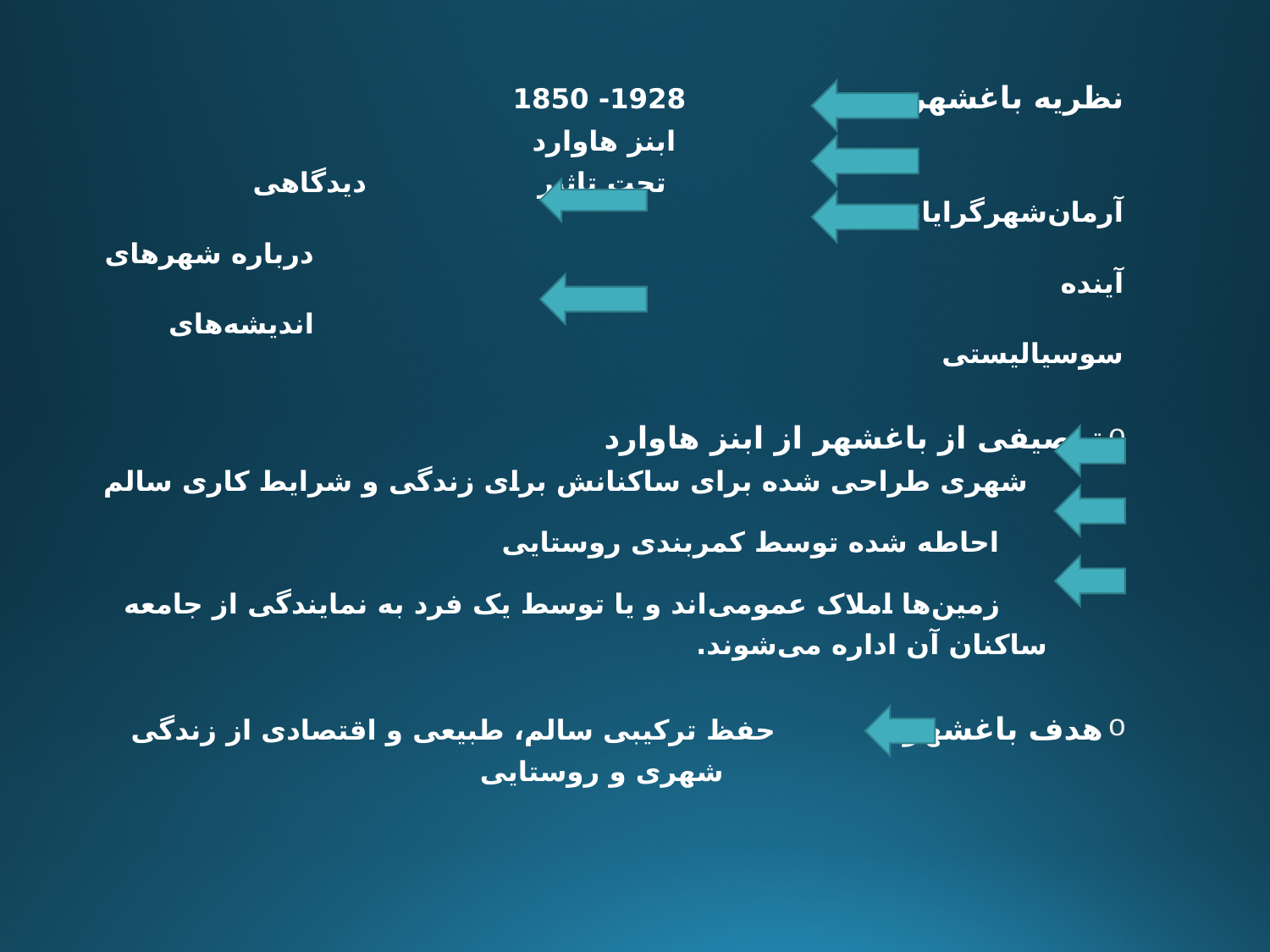

نظریه باغشهر                     1928- 1850
                                               ابنز هاوارد
                                                تحت تاثیر                  دید‌گاهی آرمان‌شهر‌گرایانه
                                                                                     درباره شهر‌های آینده
                                                                                     اندیشه‌های سوسیالیستی

توصیفی از باغشهر از ابنز هاوارد
           شهری طراحی شده برای ساکنانش برای زندگی و شرایط کاری سالم
             احاطه شده توسط کمربندی روستایی
             زمین‌ها املاک عمومی‌اند و یا توسط یک فرد به نمایندگی از جامعه
        ساکنان آن اداره می‌شوند.

هدف باغشهر            حفظ ترکیبی سالم، طبیعی و اقتصادی از زندگی
                                          شهری و روستایی